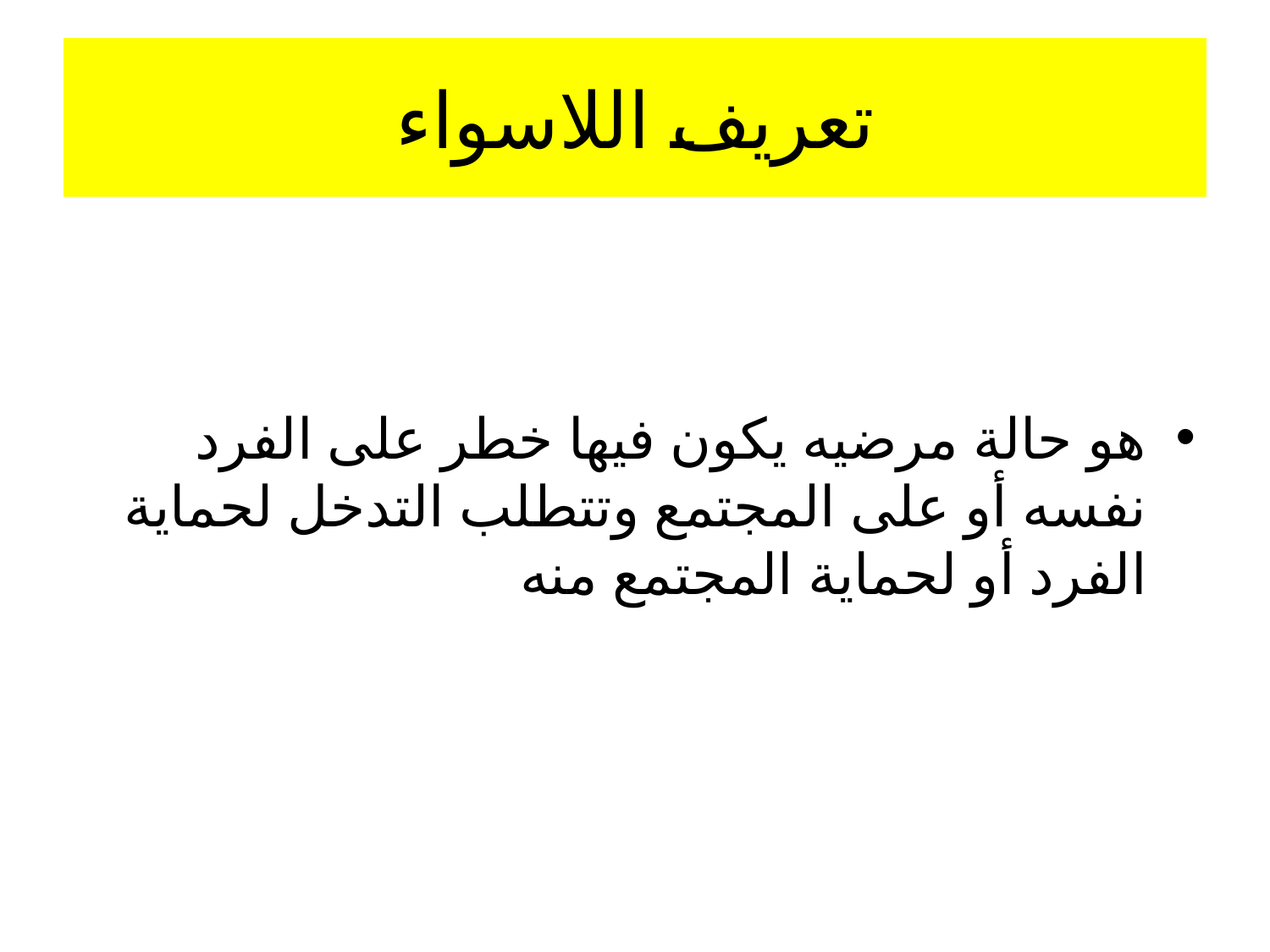

# تعريف اللاسواء
هو حالة مرضيه يكون فيها خطر على الفرد نفسه أو على المجتمع وتتطلب التدخل لحماية الفرد أو لحماية المجتمع منه